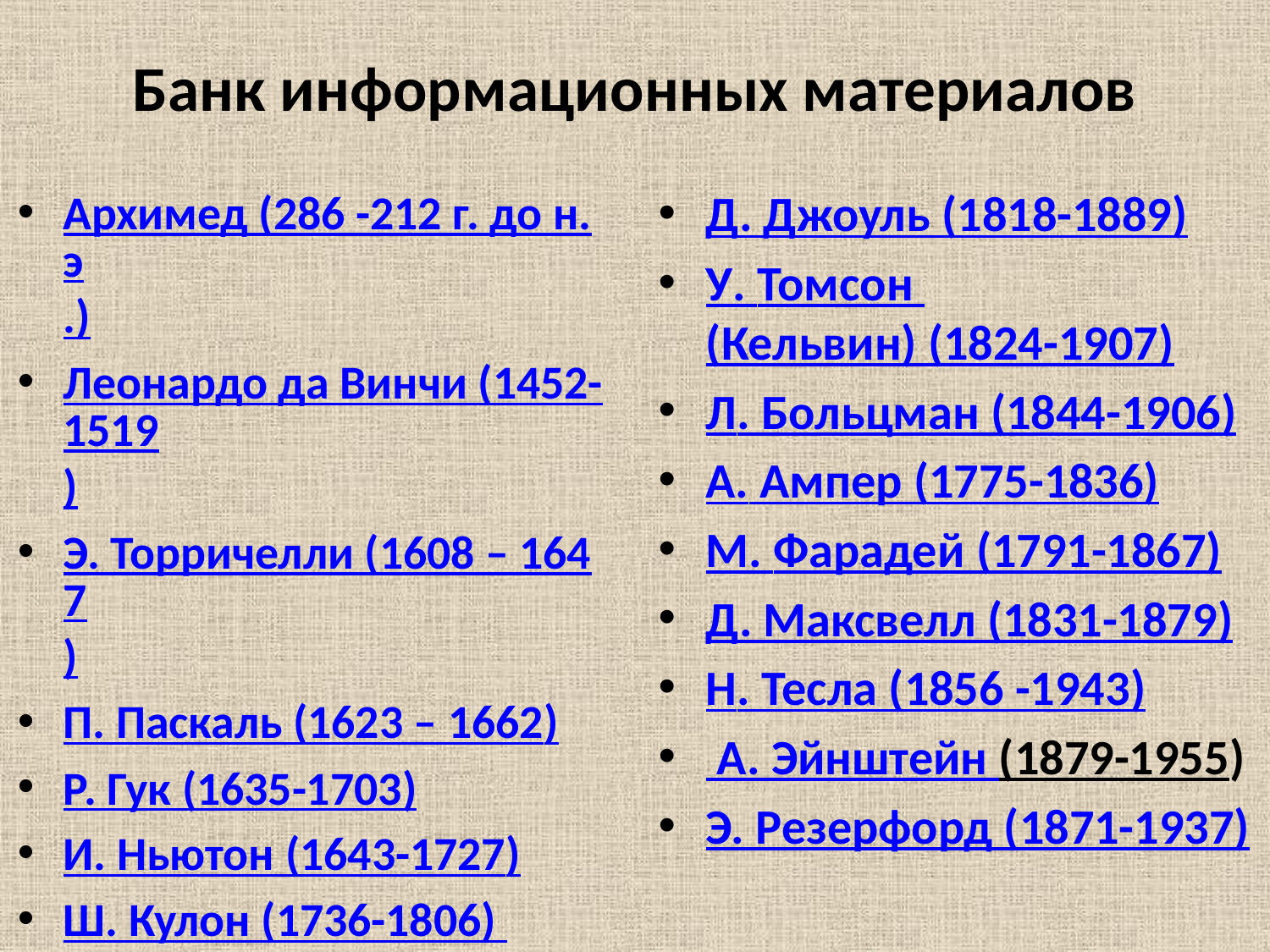

# Банк информационных материалов
Архимед (286 -212 г. до н.э.)
Леонардо да Винчи (1452-1519)
Э. Торричелли (1608 – 1647)
П. Паскаль (1623 – 1662)
Р. Гук (1635-1703)
И. Ньютон (1643-1727)
Ш. Кулон (1736-1806)
Г. Ом (1787 -1854)
А. Вольта (1745 -1827)

Д. Джоуль (1818-1889)
У. Томсон (Кельвин) (1824-1907)
Л. Больцман (1844-1906)
А. Ампер (1775-1836)
М. Фарадей (1791-1867)
Д. Максвелл (1831-1879)
Н. Тесла (1856 -1943)
 А. Эйнштейн (1879-1955)
Э. Резерфорд (1871-1937)